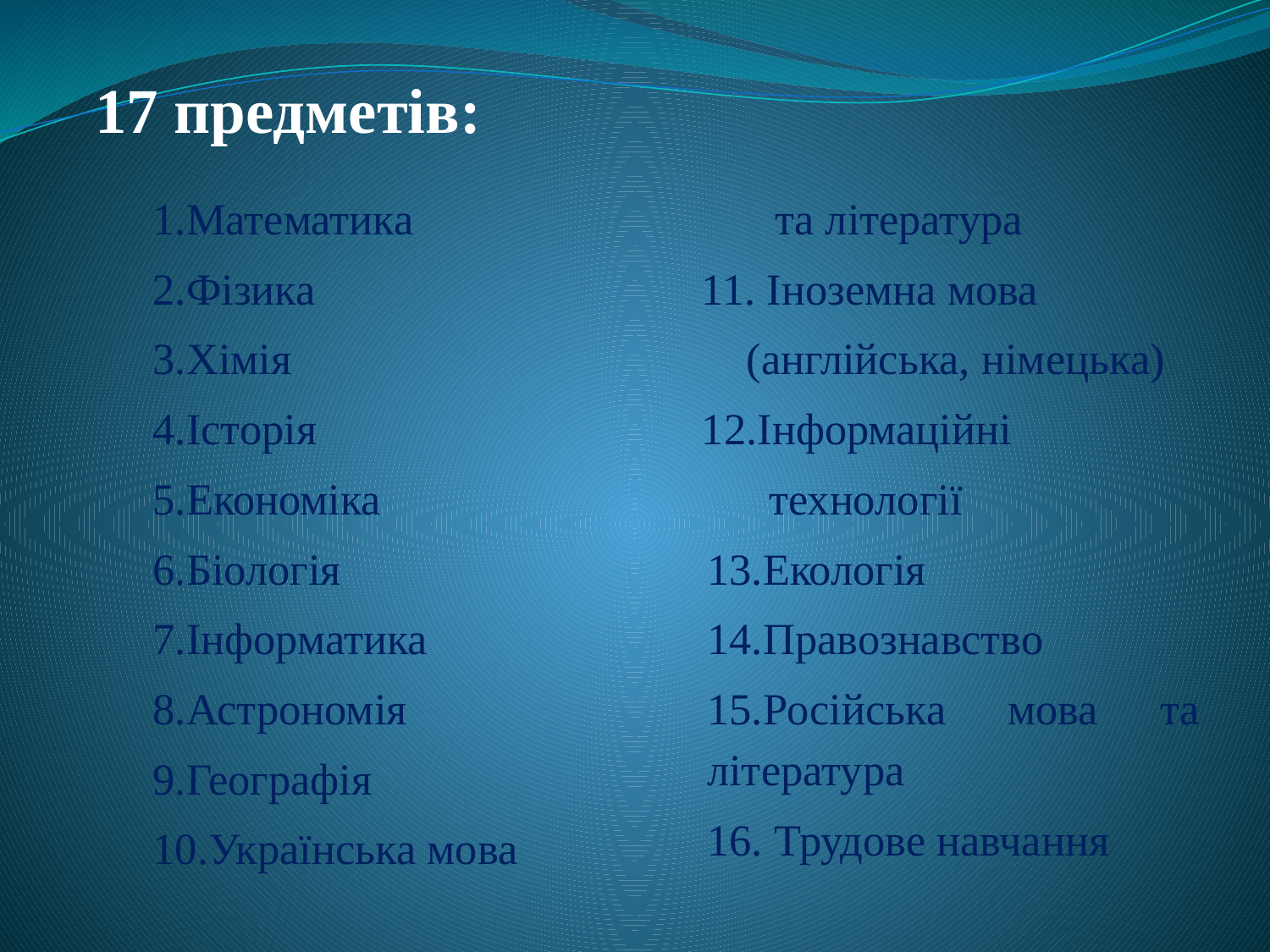

# 17 предметів:
1.Математика
2.Фізика
3.Хімія
4.Історія
5.Економіка
6.Біологія
7.Інформатика
8.Астрономія
9.Географія
10.Українська мова
      та література
     11. Іноземна мова
         (англійська, німецька)
     12.Інформаційні
           технології
13.Екологія
14.Правознавство
15.Російська мова та література
16. Трудове навчання